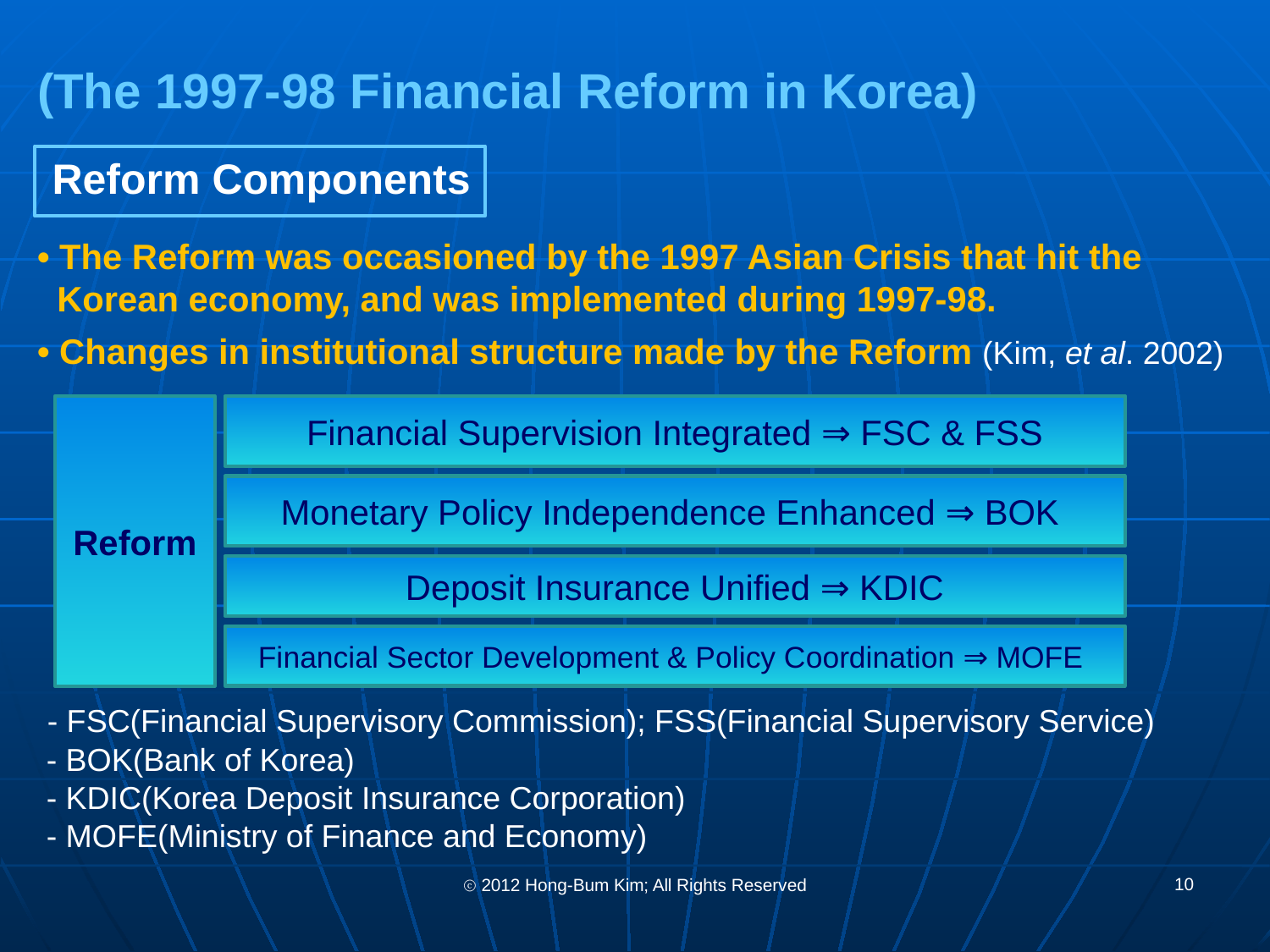

(The 1997-98 Financial Reform in Korea)

  Reform Components

• The Reform was occasioned by the 1997 Asian Crisis that hit the
  Korean economy, and was implemented during 1997-98.

• Changes in institutional structure made by the Reform (Kim, et al. 2002)

 - FSC(Financial Supervisory Commission); FSS(Financial Supervisory Service)
 - BOK(Bank of Korea)
 - KDIC(Korea Deposit Insurance Corporation)
 - MOFE(Ministry of Finance and Economy)

Reform
Financial Supervision Integrated ⇒ FSC & FSS
Monetary Policy Independence Enhanced ⇒ BOK
Deposit Insurance Unified ⇒ KDIC
Financial Sector Development & Policy Coordination ⇒ MOFE
10
ⓒ 2012 Hong-Bum Kim; All Rights Reserved